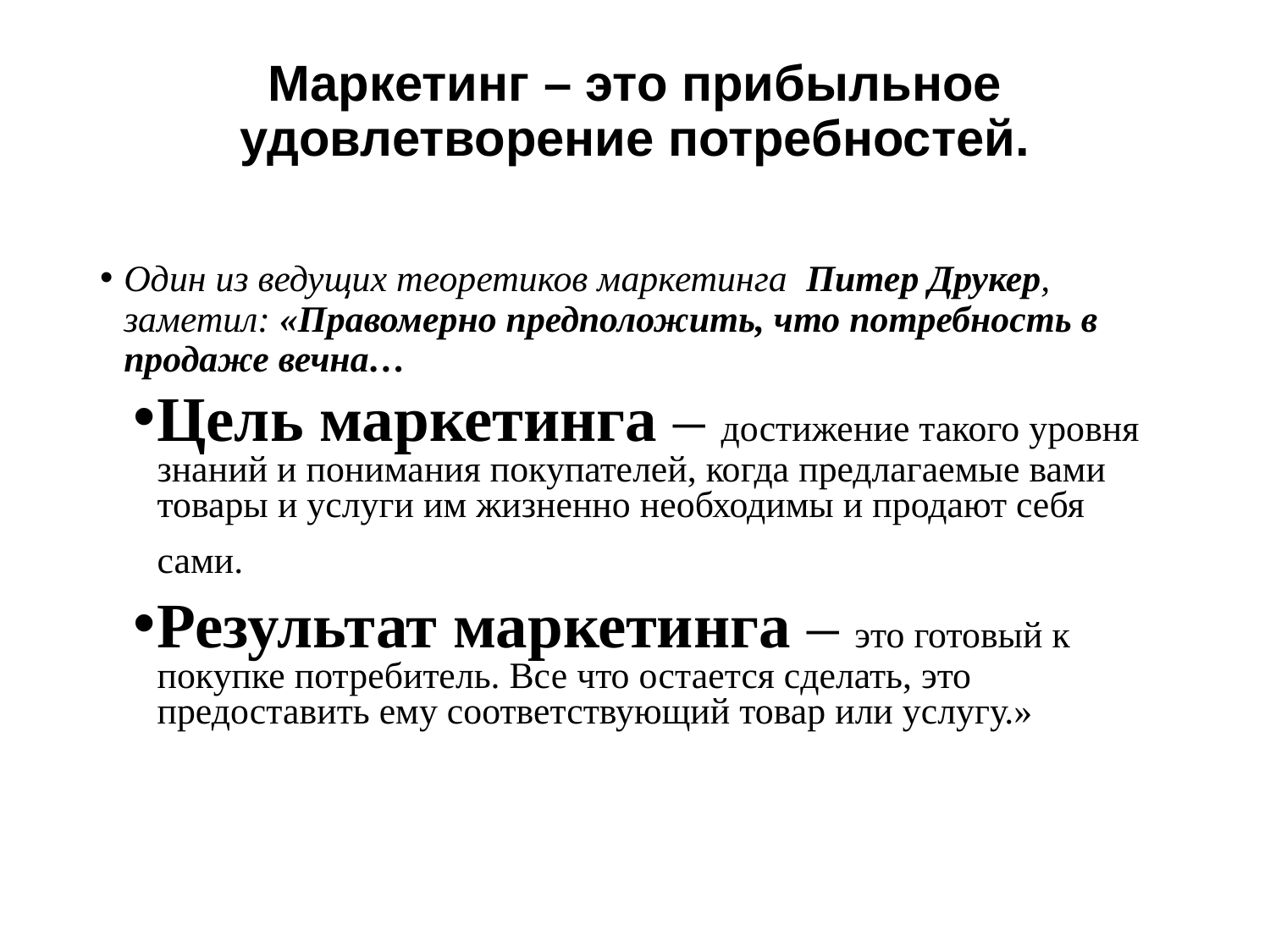

# Маркетинг – это прибыльное удовлетворение потребностей.
Один из ведущих теоретиков маркетинга  Питер Друкер, заметил: «Правомерно предположить, что потребность в продаже вечна…
Цель маркетинга – достижение такого уровня знаний и понимания покупателей, когда предлагаемые вами товары и услуги им жизненно необходимы и продают себя сами.
Результат маркетинга – это готовый к покупке потребитель. Все что остается сделать, это предоставить ему соответствующий товар или услугу.»